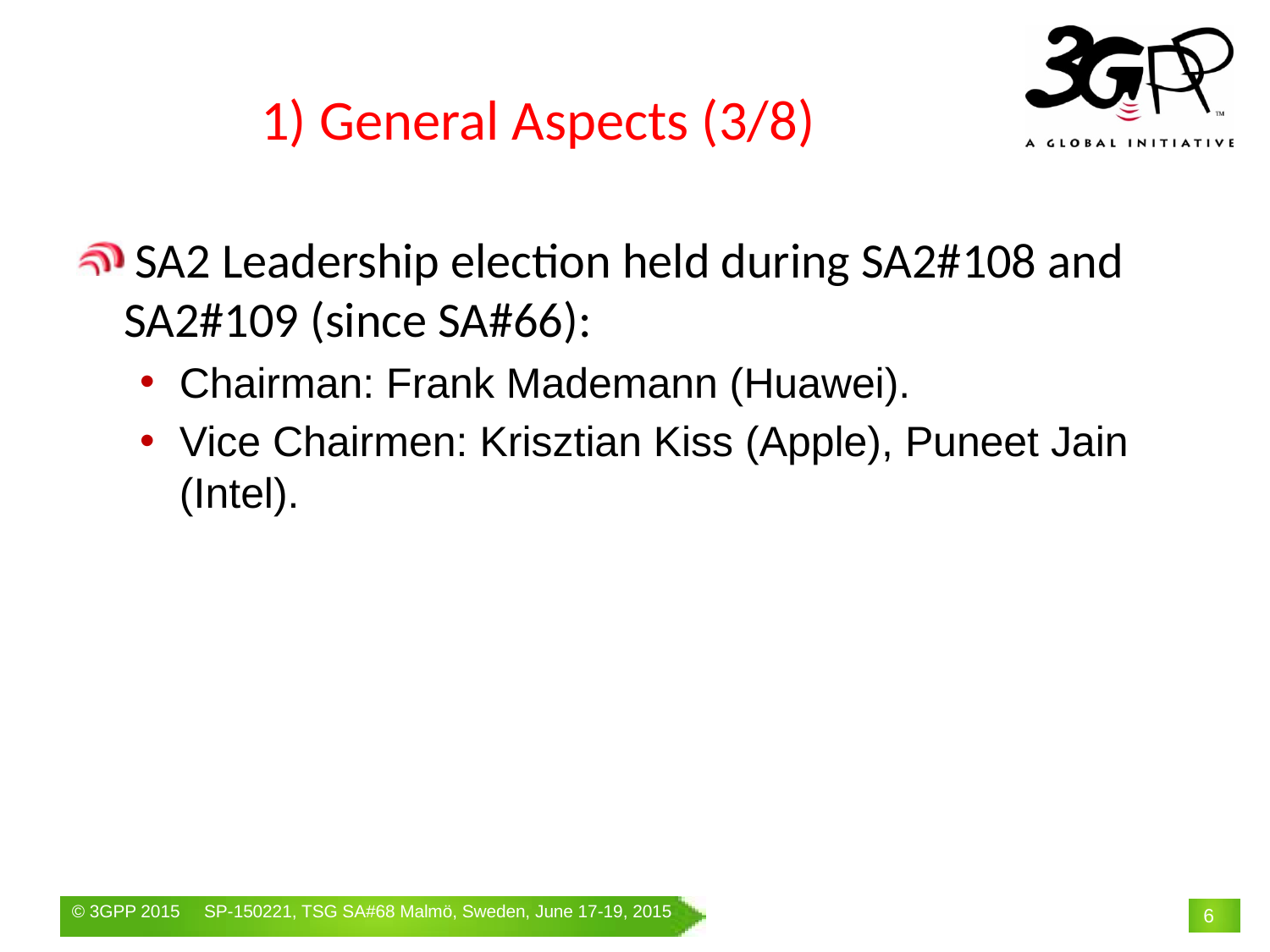

# 1) General Aspects (3/8)
 SA2 Leadership election held during SA2#108 and SA2#109 (since SA#66):
Chairman: Frank Mademann (Huawei).
Vice Chairmen: Krisztian Kiss (Apple), Puneet Jain (Intel).